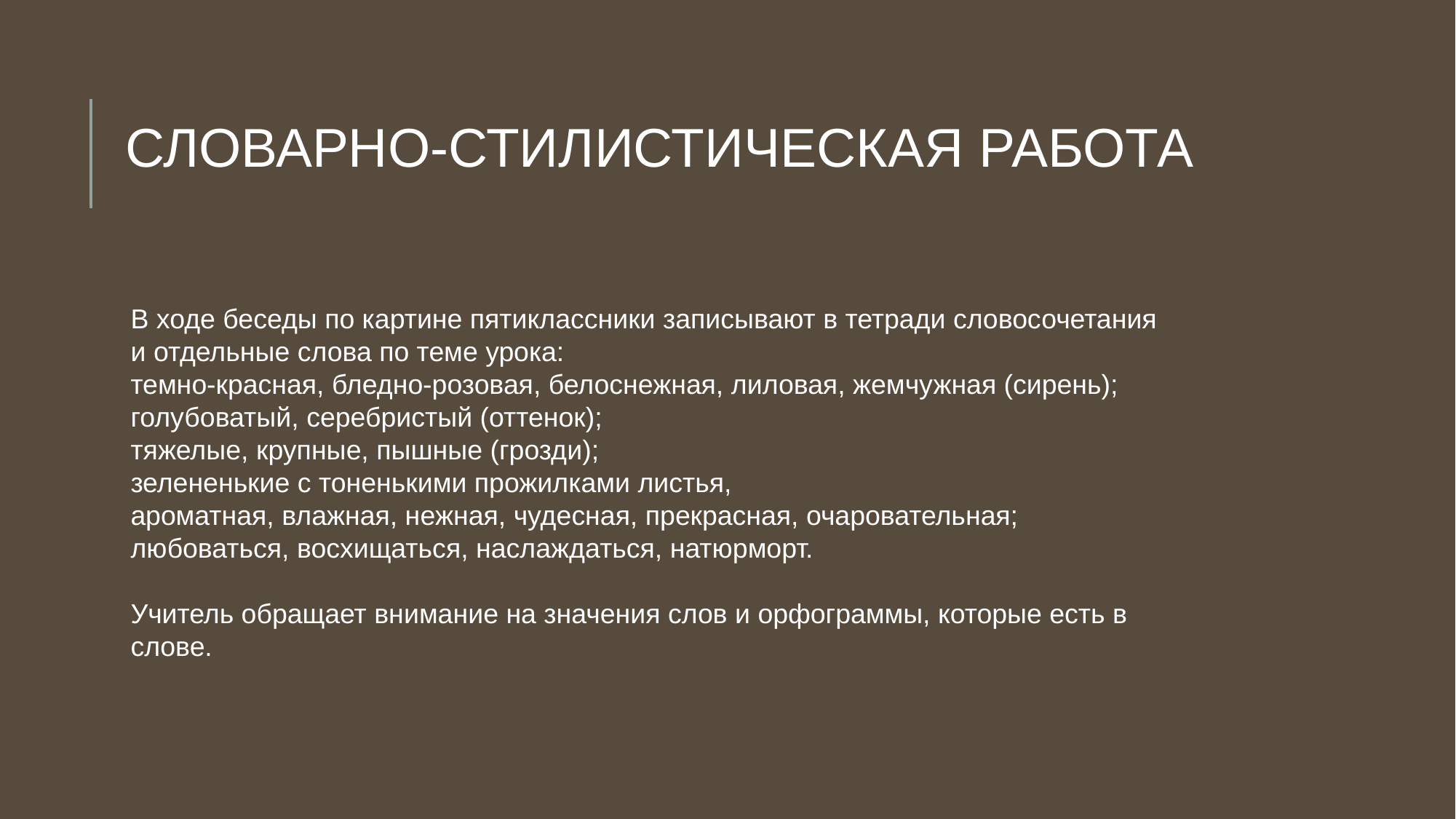

СЛОВАРНО-СТИЛИСТИЧЕСКАЯ РАБОТА

В ходе беседы по картине пятиклассники записывают в тетради словосочетания и отдельные слова по теме урока:
темно-красная, бледно-розовая, белоснежная, лиловая, жемчужная (сирень);
голубоватый, серебристый (оттенок);
тяжелые, крупные, пышные (грозди);
зелененькие с тоненькими прожилками листья,
ароматная, влажная, нежная, чудесная, прекрасная, очаровательная;
любоваться, восхищаться, наслаждаться, натюрморт.

Учитель обращает внимание на значения слов и орфограммы, которые есть в слове.